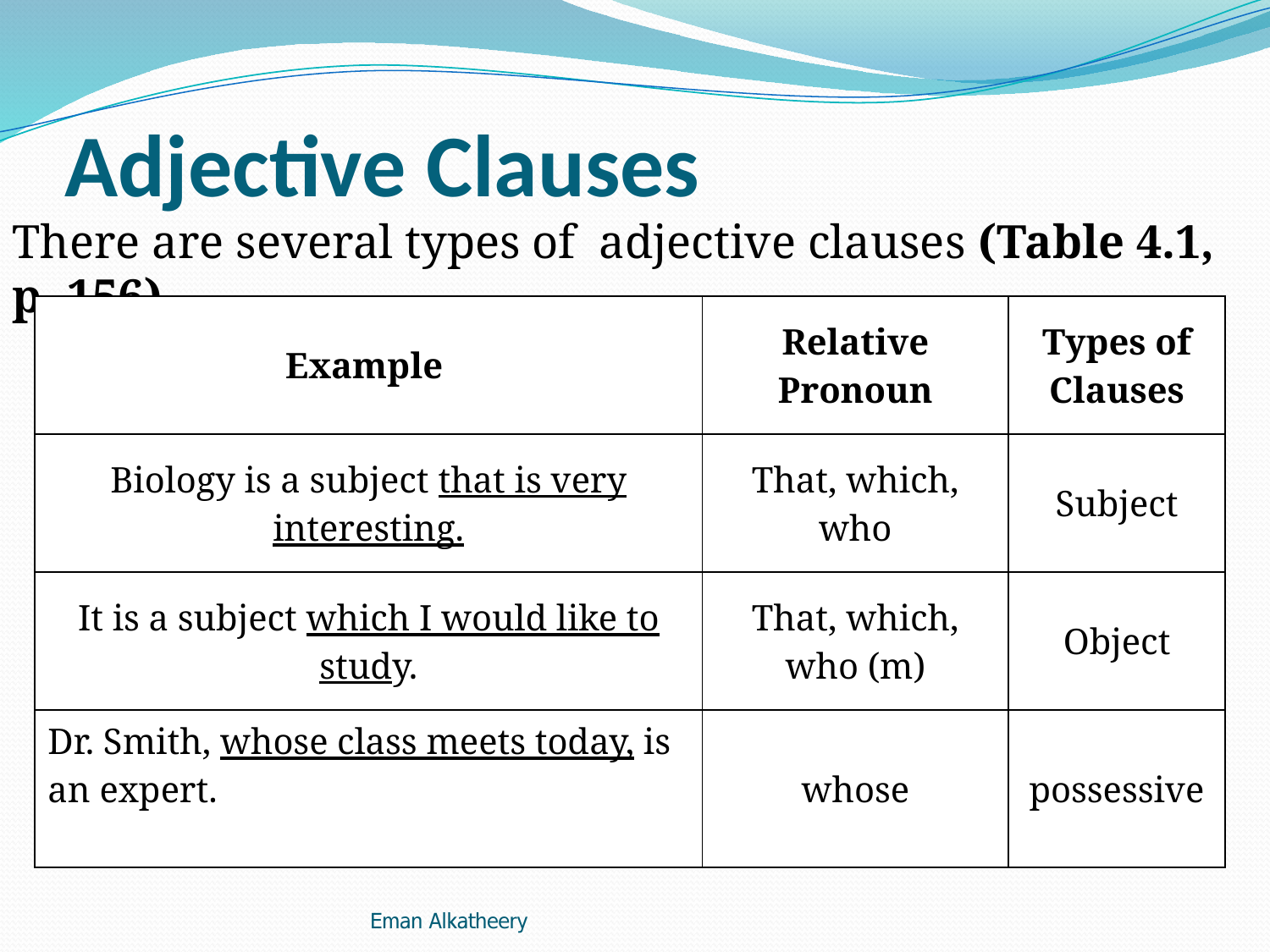

# Adjective Clauses
There are several types of  adjective clauses (Table 4.1, p. 156)
| Example | Relative Pronoun | Types of Clauses |
| --- | --- | --- |
| Biology is a subject that is very interesting. | That, which, who | Subject |
| It is a subject which I would like to study. | That, which, who (m) | Object |
| Dr. Smith, whose class meets today, is an expert. | whose | possessive |
Eman Alkatheery